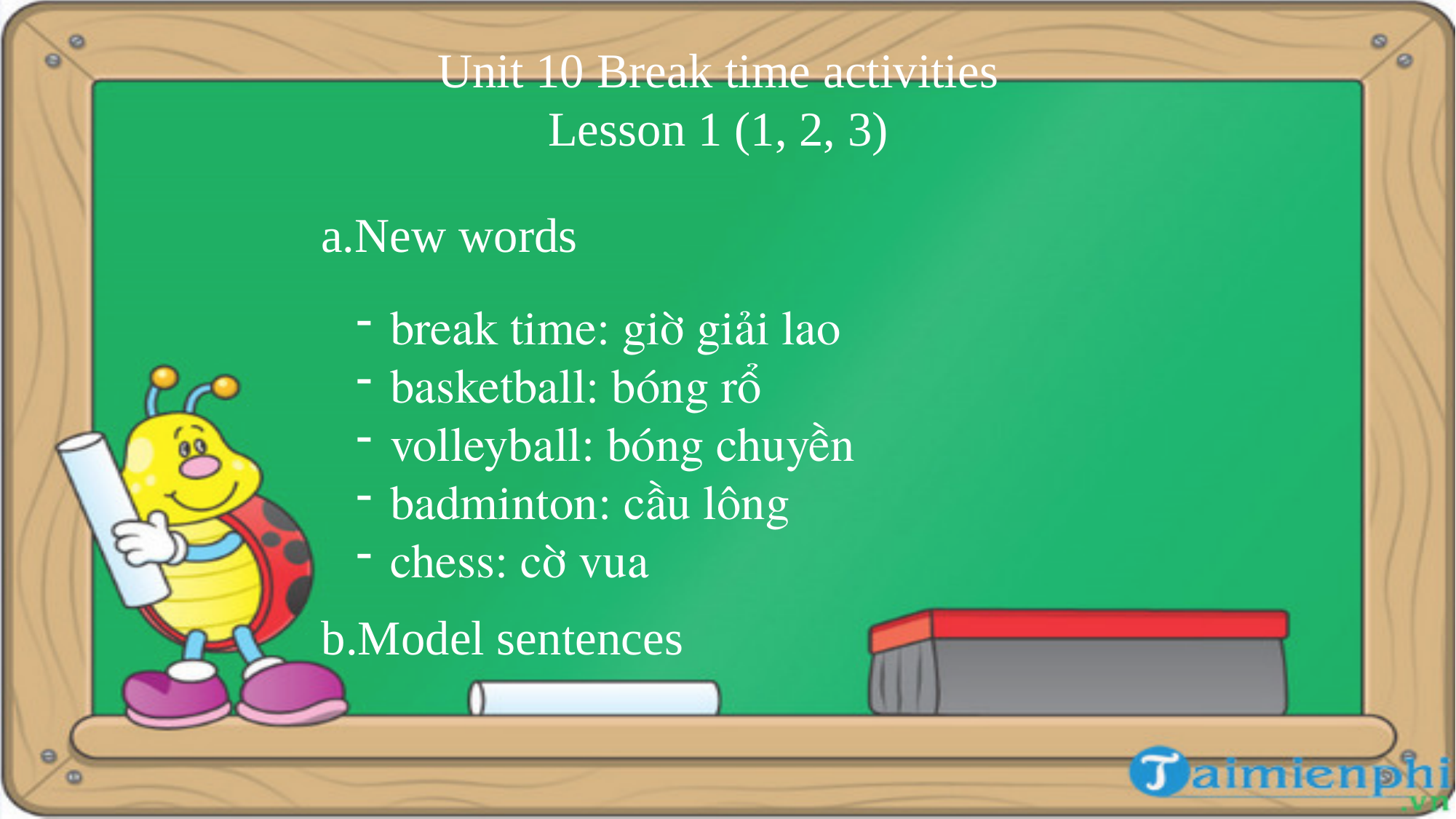

Unit 10 Break time activities
Lesson 1 (1, 2, 3)
a.New words
break time: giờ giải lao
basketball: bóng rổ
volleyball: bóng chuyền
badminton: cầu lông
chess: cờ vua
b.Model sentences